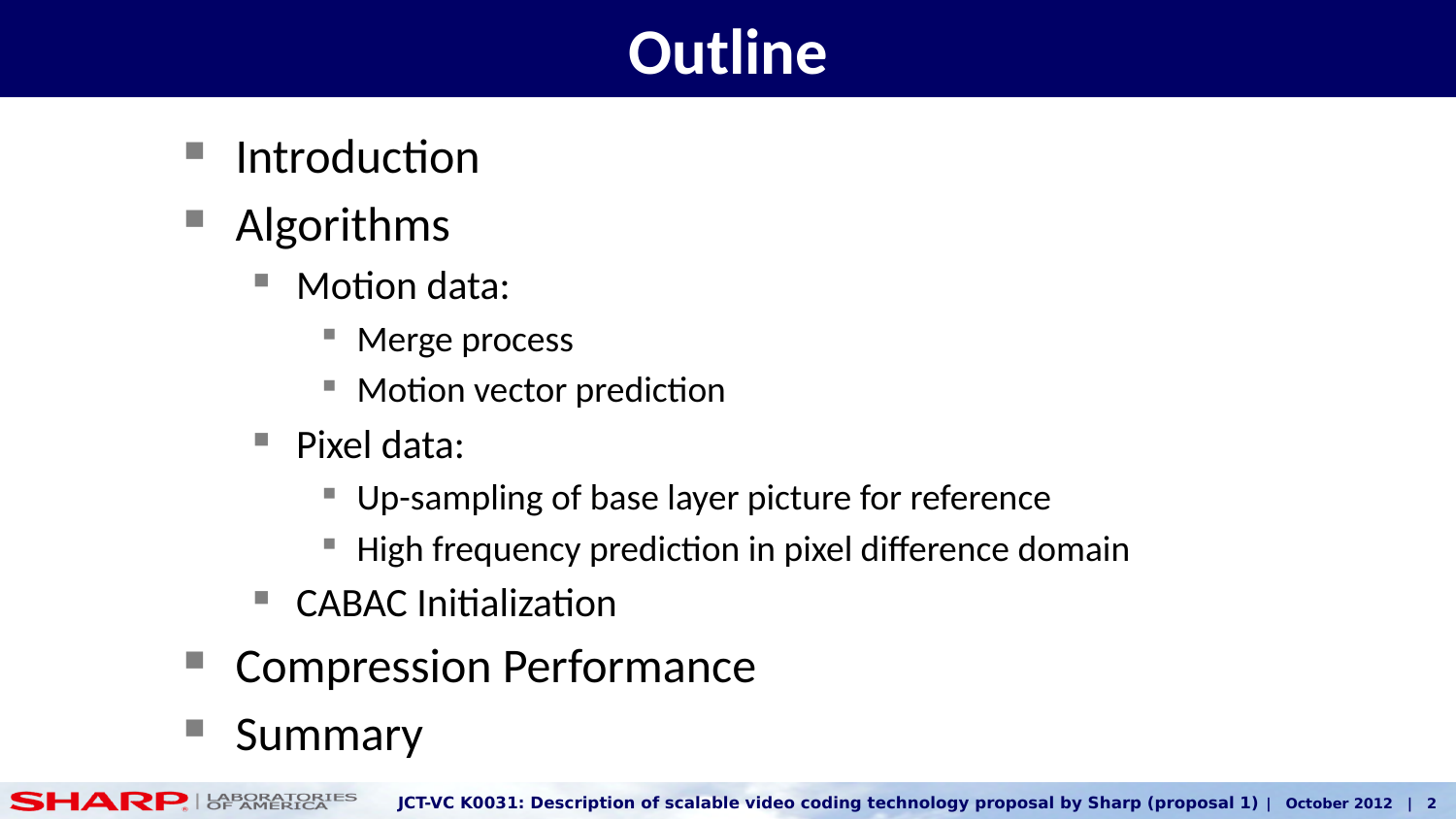

# Outline
Introduction
Algorithms
Motion data:
Merge process
Motion vector prediction
Pixel data:
Up-sampling of base layer picture for reference
High frequency prediction in pixel difference domain
CABAC Initialization
Compression Performance
Summary